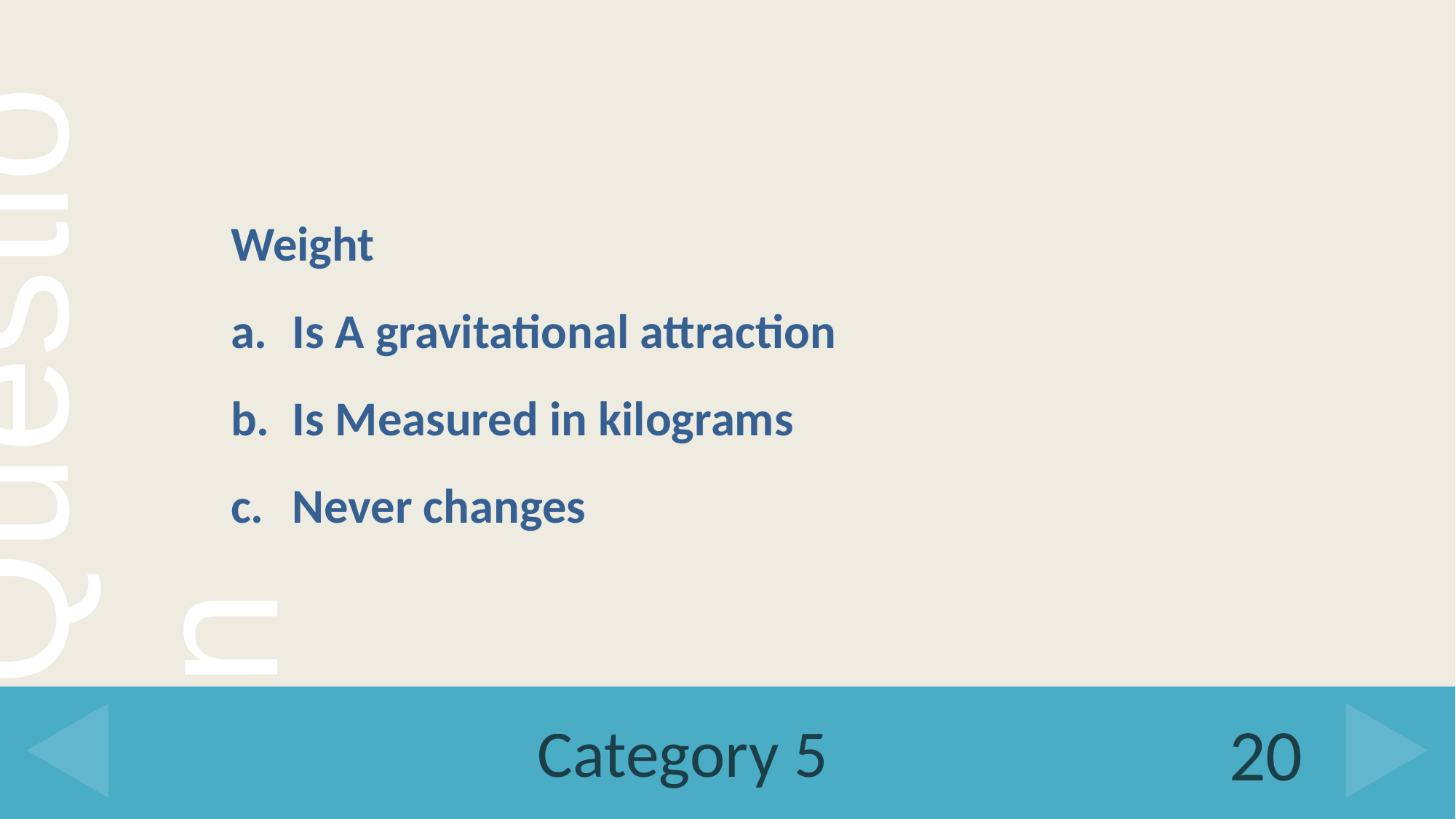

Weight
Is A gravitational attraction
Is Measured in kilograms
Never changes
# Category 5
20